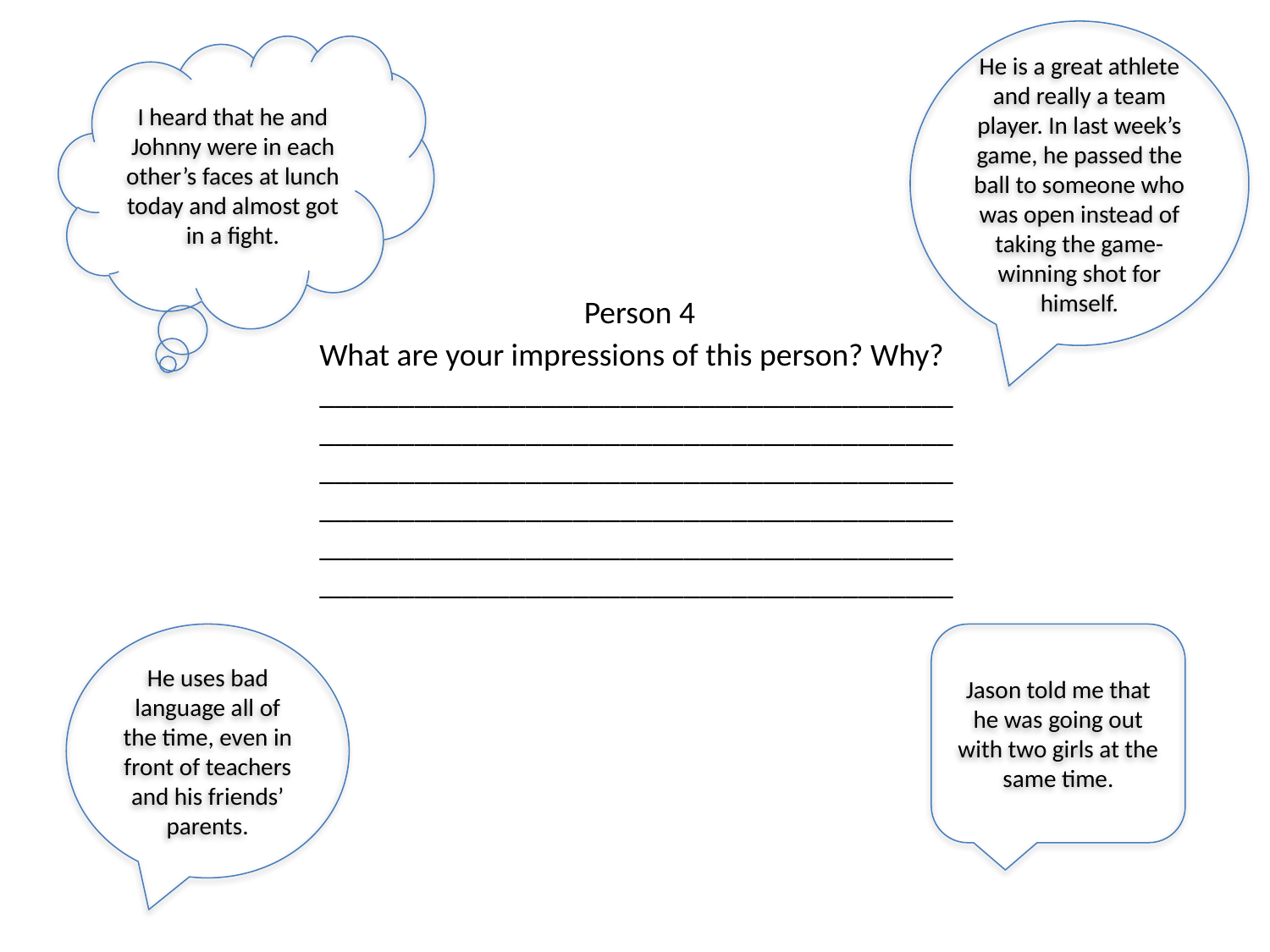

He is a great athlete and really a team player. In last week’s game, he passed the ball to someone who was open instead of taking the game-winning shot for himself.
I heard that he and Johnny were in each other’s faces at lunch today and almost got in a fight.
Person 4
What are your impressions of this person? Why?
________________________________________
________________________________________
________________________________________
________________________________________
________________________________________
________________________________________
He uses bad language all of the time, even in front of teachers and his friends’ parents.
Jason told me that he was going out with two girls at the same time.